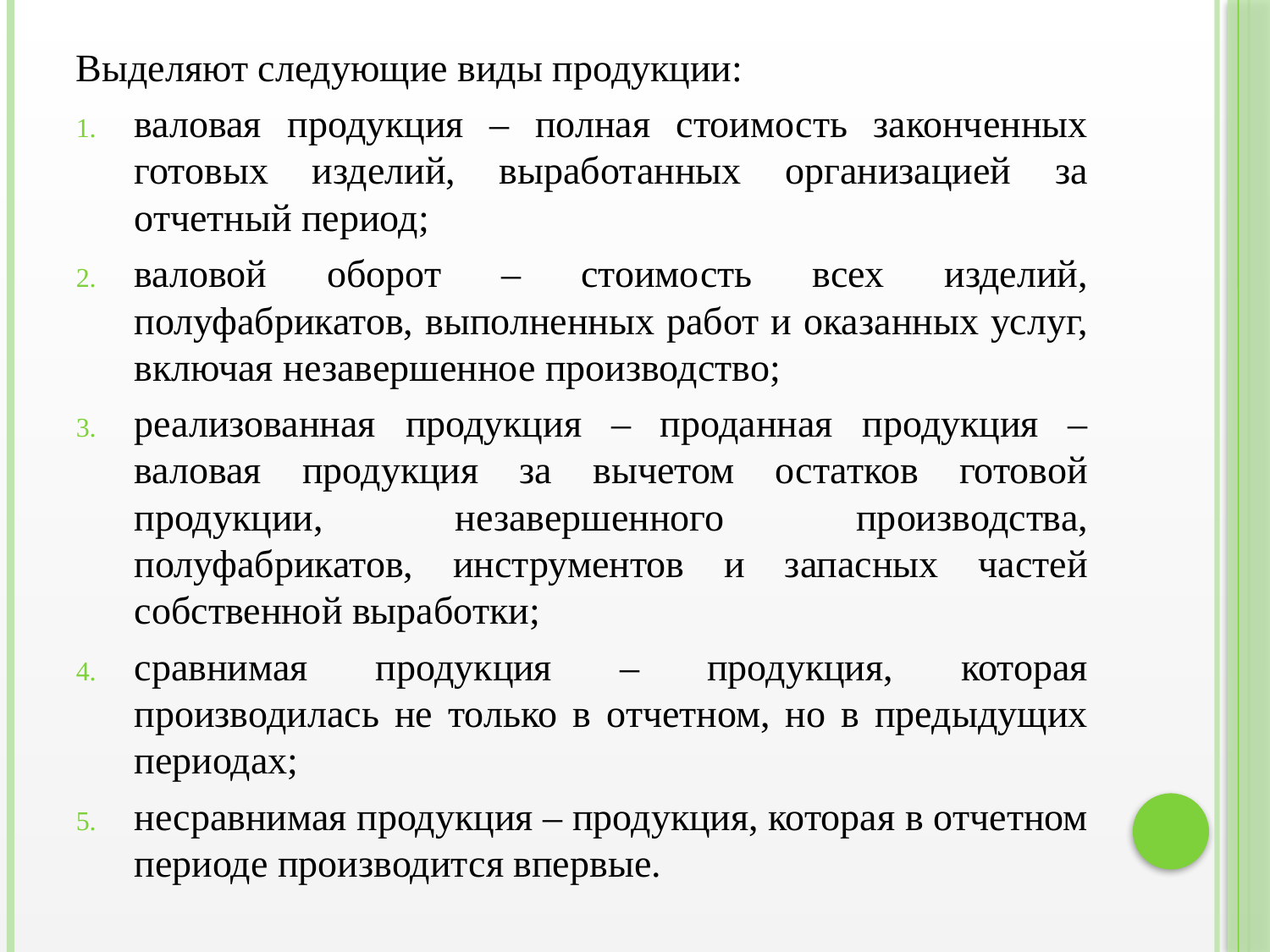

Выделяют следующие виды продукции:
валовая продукция – полная стоимость законченных готовых изделий, выработанных организацией за отчетный период;
валовой оборот – стоимость всех изделий, полуфабрикатов, выполненных работ и оказанных услуг, включая незавершенное производство;
реализованная продукция – проданная продукция – валовая продукция за вычетом остатков готовой продукции, незавершенного производства, полуфабрикатов, инструментов и запасных частей собственной выработки;
сравнимая продукция – продукция, которая производилась не только в отчетном, но в предыдущих периодах;
несравнимая продукция – продукция, которая в отчетном периоде производится впервые.